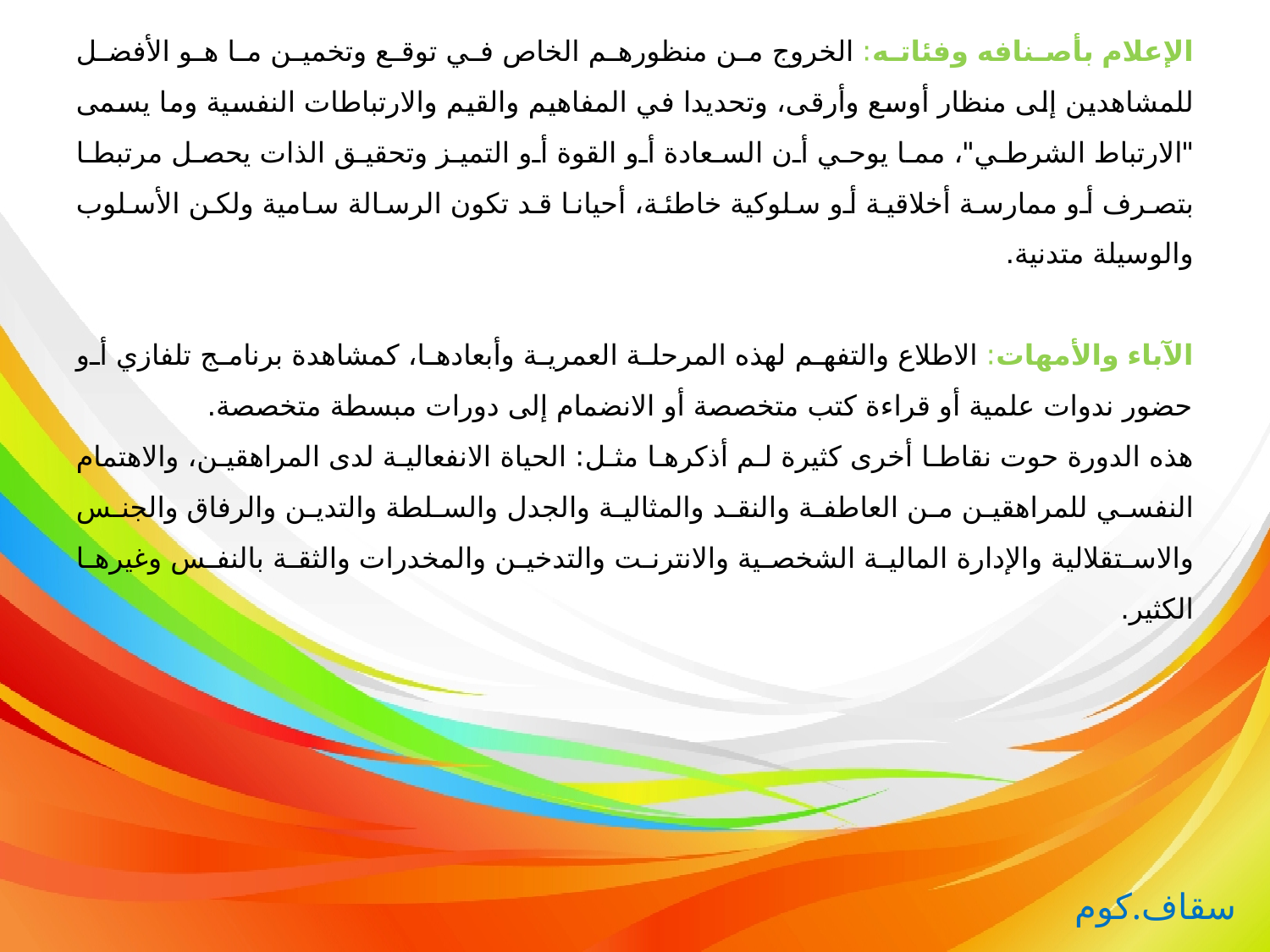

الإعلام بأصنافه وفئاته: الخروج من منظورهم الخاص في توقع وتخمين ما هو الأفضل للمشاهدين إلى منظار أوسع وأرقى، وتحديدا في المفاهيم والقيم والارتباطات النفسية وما يسمى "الارتباط الشرطي"، مما يوحي أن السعادة أو القوة أو التميز وتحقيق الذات يحصل مرتبطا بتصرف أو ممارسة أخلاقية أو سلوكية خاطئة، أحيانا قد تكون الرسالة سامية ولكن الأسلوب والوسيلة متدنية.

الآباء والأمهات: الاطلاع والتفهم لهذه المرحلة العمرية وأبعادها، كمشاهدة برنامج تلفازي أو حضور ندوات علمية أو قراءة كتب متخصصة أو الانضمام إلى دورات مبسطة متخصصة.
هذه الدورة حوت نقاطا أخرى كثيرة لم أذكرها مثل: الحياة الانفعالية لدى المراهقين، والاهتمام النفسي للمراهقين من العاطفة والنقد والمثالية والجدل والسلطة والتدين والرفاق والجنس والاستقلالية والإدارة المالية الشخصية والانترنت والتدخين والمخدرات والثقة بالنفس وغيرها الكثير.